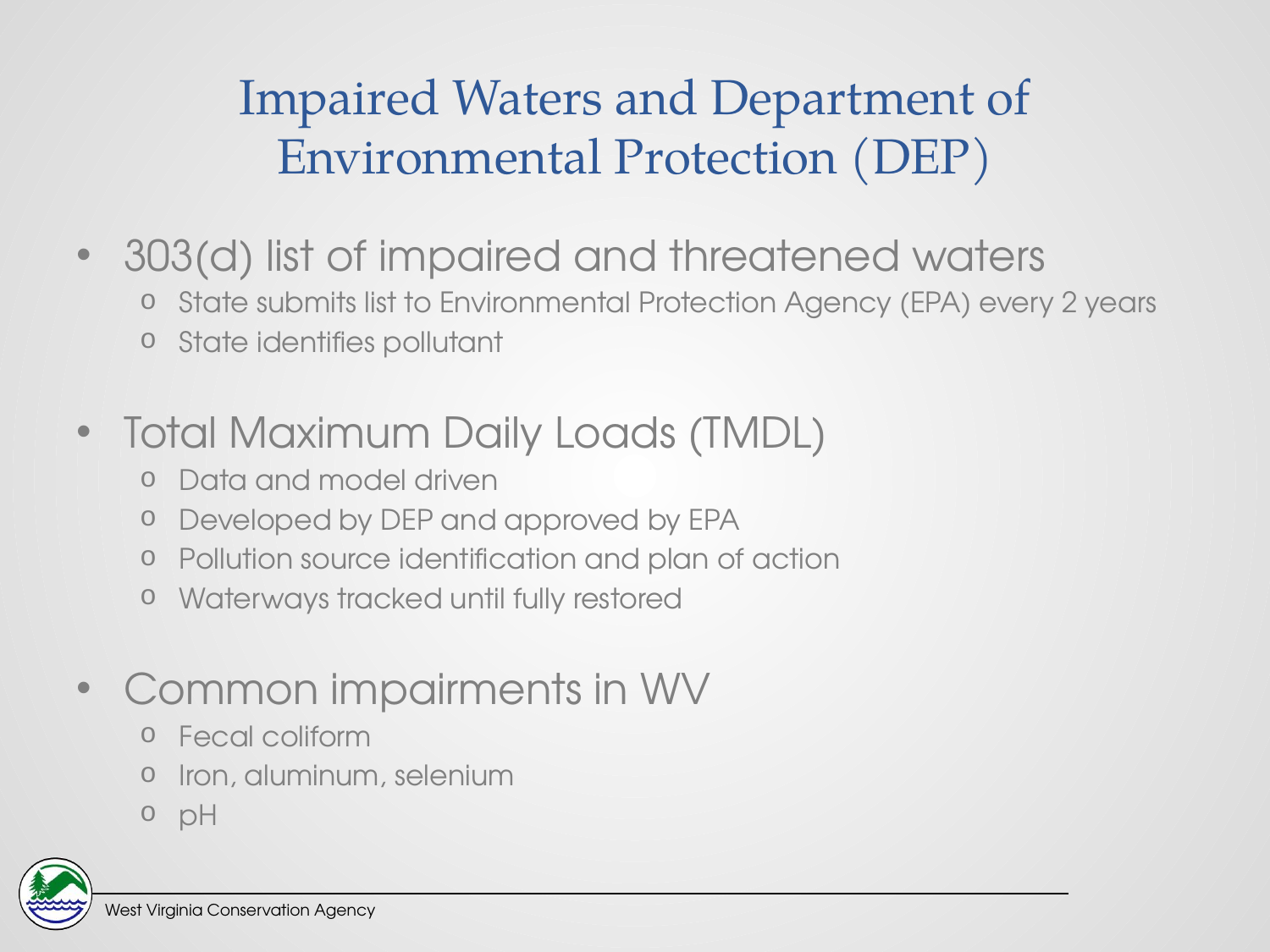

# Impaired Waters and Department of Environmental Protection (DEP)
303(d) list of impaired and threatened waters
State submits list to Environmental Protection Agency (EPA) every 2 years
State identifies pollutant

Total Maximum Daily Loads (TMDL)
Data and model driven
Developed by DEP and approved by EPA
Pollution source identification and plan of action
Waterways tracked until fully restored

Common impairments in WV
Fecal coliform
Iron, aluminum, selenium
pH